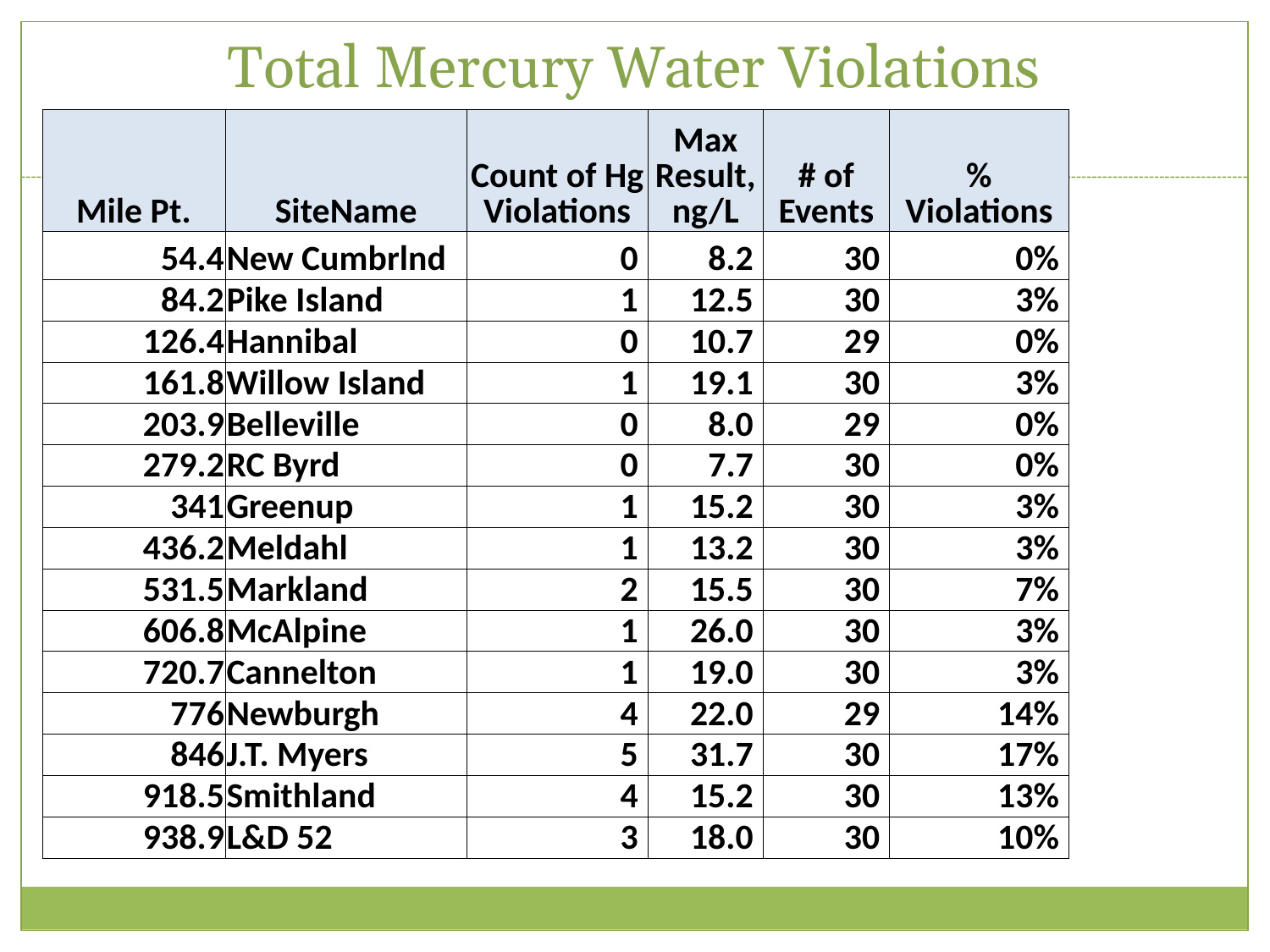

# Total Mercury Water Violations

| Mile Pt. | SiteName | Count of Hg Violations | Max Result, ng/L | # of Events | % Violations |
| --- | --- | --- | --- | --- | --- |
| 54.4 | New Cumbrlnd | 0 | 8.2 | 30 | 0% |
| 84.2 | Pike Island | 1 | 12.5 | 30 | 3% |
| 126.4 | Hannibal | 0 | 10.7 | 29 | 0% |
| 161.8 | Willow Island | 1 | 19.1 | 30 | 3% |
| 203.9 | Belleville | 0 | 8.0 | 29 | 0% |
| 279.2 | RC Byrd | 0 | 7.7 | 30 | 0% |
| 341 | Greenup | 1 | 15.2 | 30 | 3% |
| 436.2 | Meldahl | 1 | 13.2 | 30 | 3% |
| 531.5 | Markland | 2 | 15.5 | 30 | 7% |
| 606.8 | McAlpine | 1 | 26.0 | 30 | 3% |
| 720.7 | Cannelton | 1 | 19.0 | 30 | 3% |
| 776 | Newburgh | 4 | 22.0 | 29 | 14% |
| 846 | J.T. Myers | 5 | 31.7 | 30 | 17% |
| 918.5 | Smithland | 4 | 15.2 | 30 | 13% |
| 938.9 | L&D 52 | 3 | 18.0 | 30 | 10% |